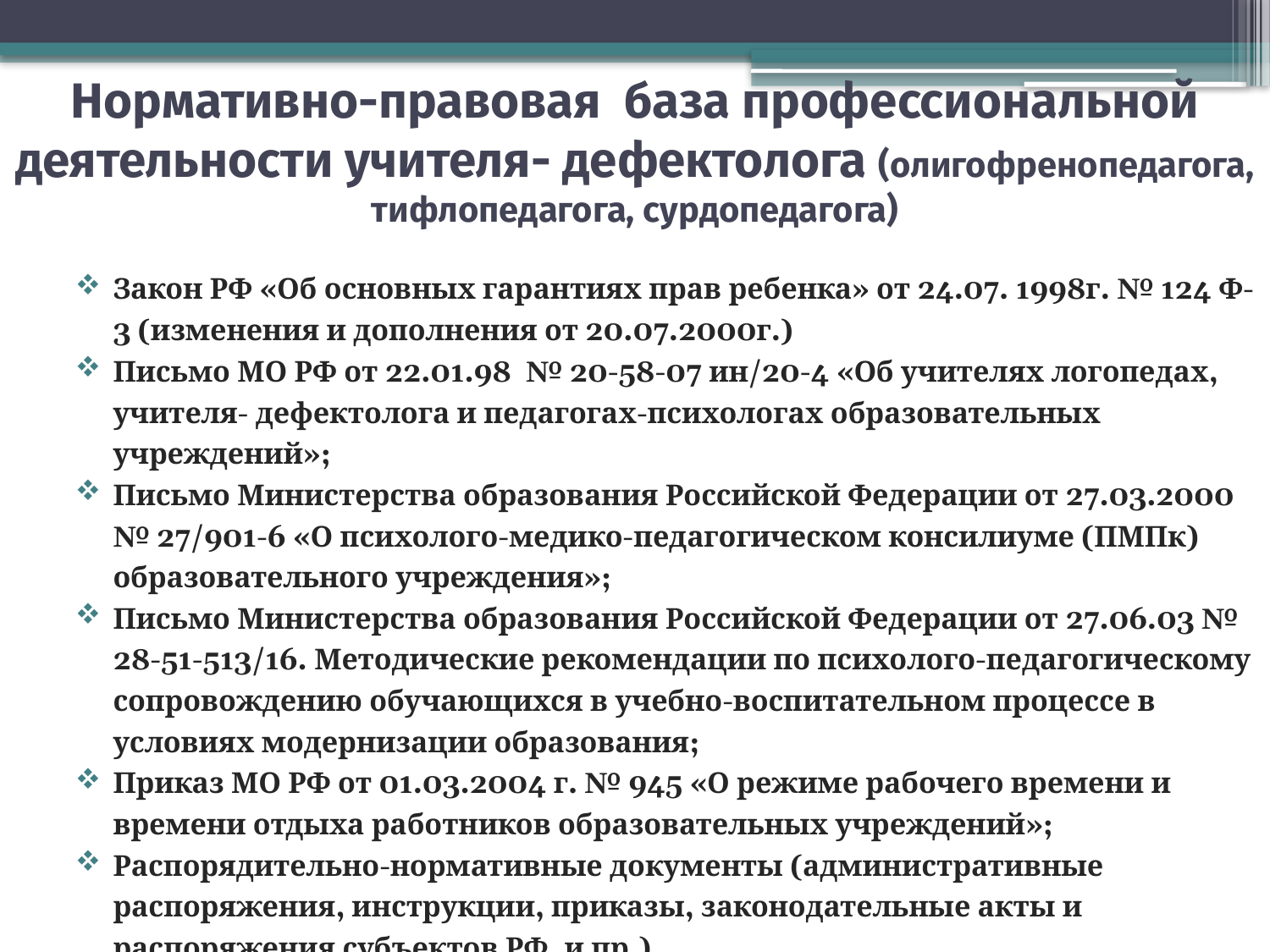

# Нормативно-правовая  база профессиональной деятельности учителя- дефектолога (олигофренопедагога, тифлопедагога, сурдопедагога)
Закон РФ «Об основных гарантиях прав ребенка» от 24.07. 1998г. № 124 Ф-3 (изменения и дополнения от 20.07.2000г.)
Письмо МО РФ от 22.01.98  № 20-58-07 ин/20-4 «Об учителях логопедах, учителя- дефектолога и педагогах-психологах образовательных учреждений»;
Письмо Министерства образования Российской Федерации от 27.03.2000 № 27/901-6 «О психолого-медико-педагогическом консилиуме (ПМПк) образовательного учреждения»;
Письмо Министерства образования Российской Федерации от 27.06.03 № 28-51-513/16. Методические рекомендации по психолого-педагогическому сопровождению обучающихся в учебно-воспитательном процессе в условиях модернизации образования;
Приказ МО РФ от 01.03.2004 г. № 945 «О режиме рабочего времени и времени отдыха работников образовательных учреждений»;
Распорядительно-нормативные документы (административные распоряжения, инструкции, приказы, законодательные акты и распоряжения субъектов РФ, и пр.).
 ПРОФЕССИОНАЛЬНЫЙ СТАНДАРТ  ПЕДАГОГА       Утвержден       Приказом Министерства труда и социальной защиты Российской Федерации  от «18» октября 2013 г. № 544н